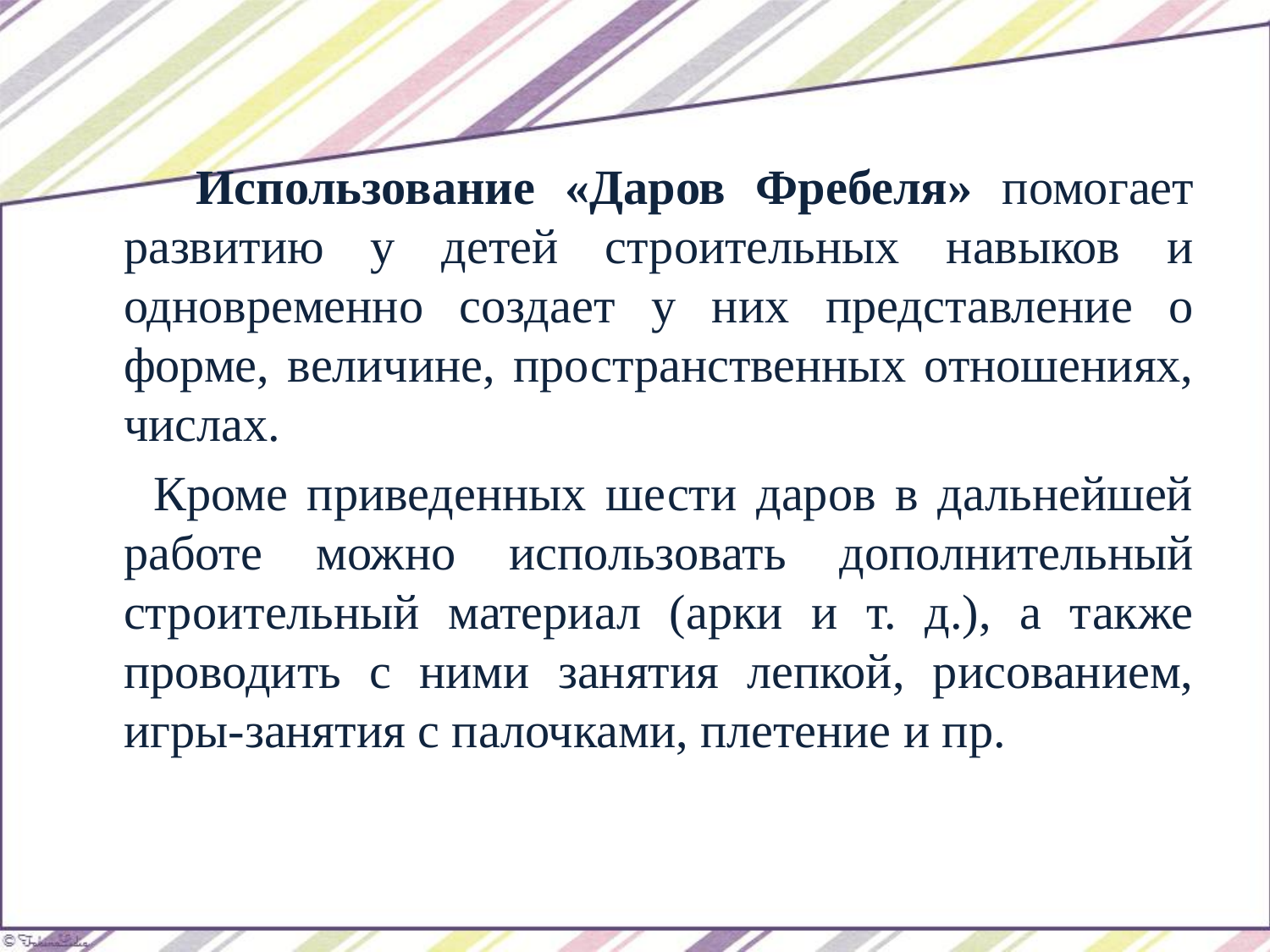

Использование «Даров Фребеля» помогает развитию у детей строительных навыков и одновременно создает у них представление о форме, величине, пространственных отношениях, числах.
    Кроме приведенных шести даров в дальнейшей работе можно использовать дополнительный строительный материал (арки и т. д.), а также проводить с ними занятия лепкой, рисованием, игры-занятия с палочками, плетение и пр.